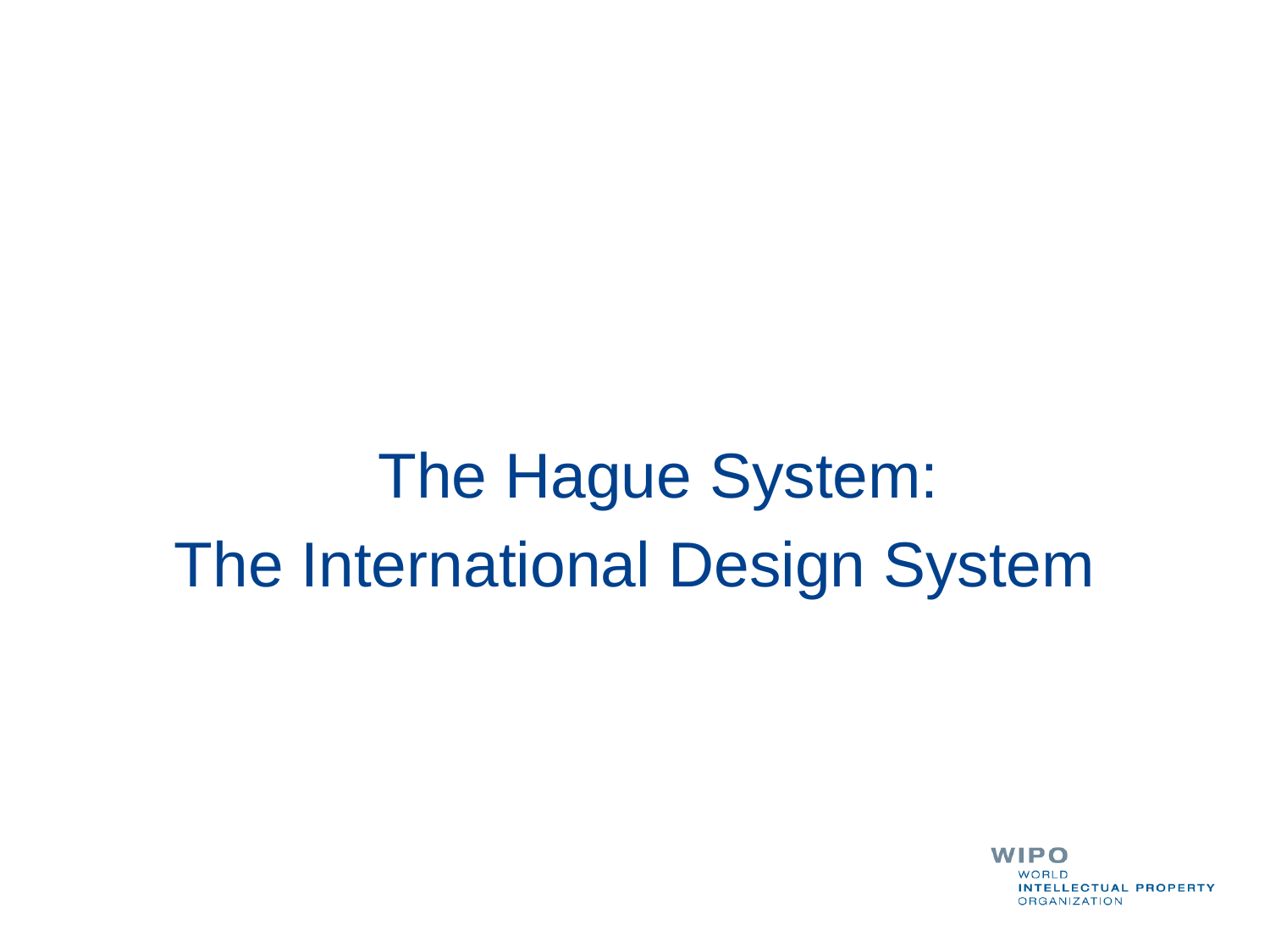

The Hague System:
The International Design System